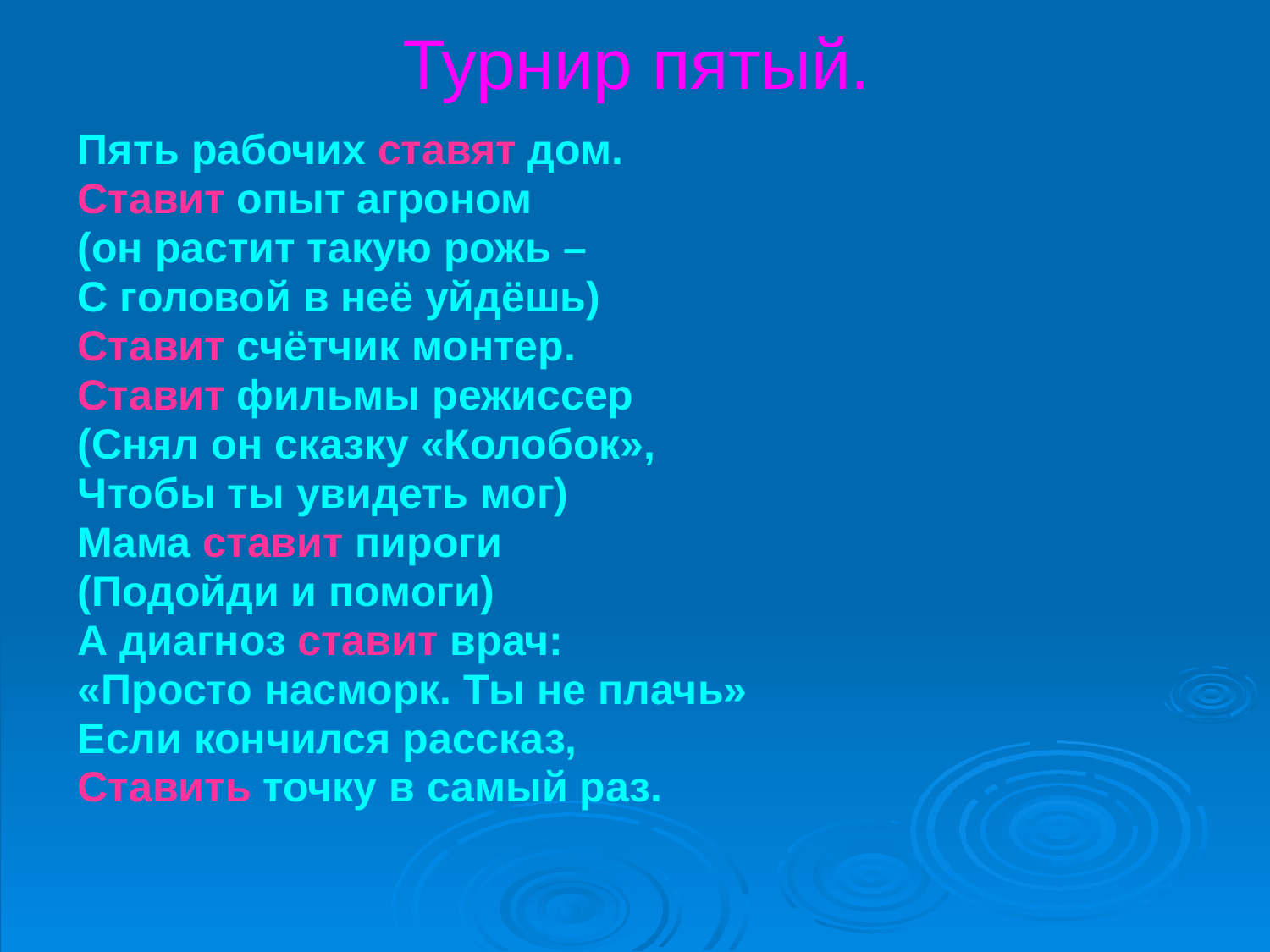

# Турнир пятый.
Пять рабочих ставят дом.
Ставит опыт агроном
(он растит такую рожь –
С головой в неё уйдёшь)
Ставит счётчик монтер.
Ставит фильмы режиссер
(Снял он сказку «Колобок»,
Чтобы ты увидеть мог)
Мама ставит пироги
(Подойди и помоги)
А диагноз ставит врач:
«Просто насморк. Ты не плачь»
Если кончился рассказ,
Ставить точку в самый раз.